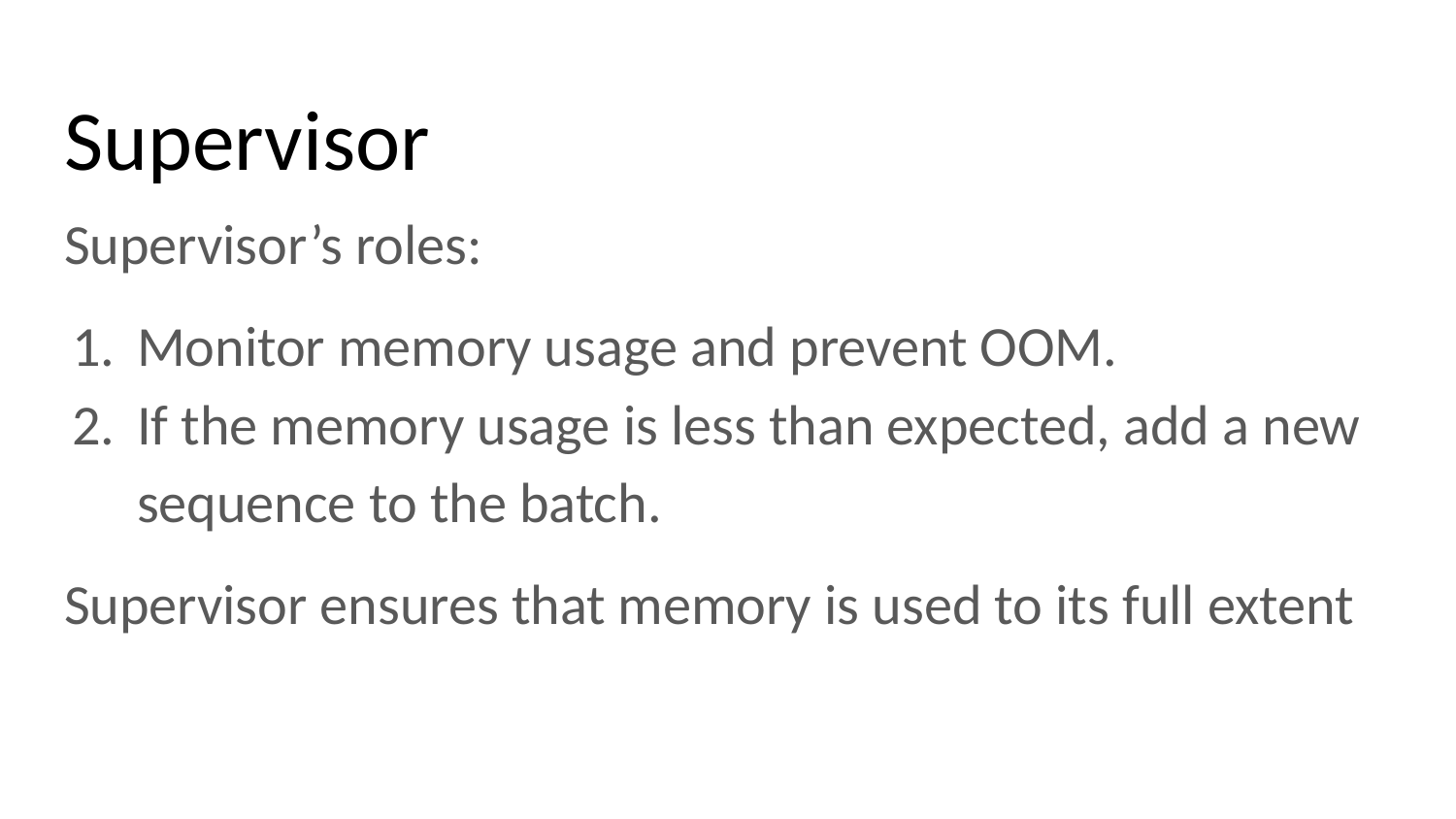

# Supervisor
Supervisor’s roles:
Monitor memory usage and prevent OOM.
If the memory usage is less than expected, add a new sequence to the batch.
Supervisor ensures that memory is used to its full extent